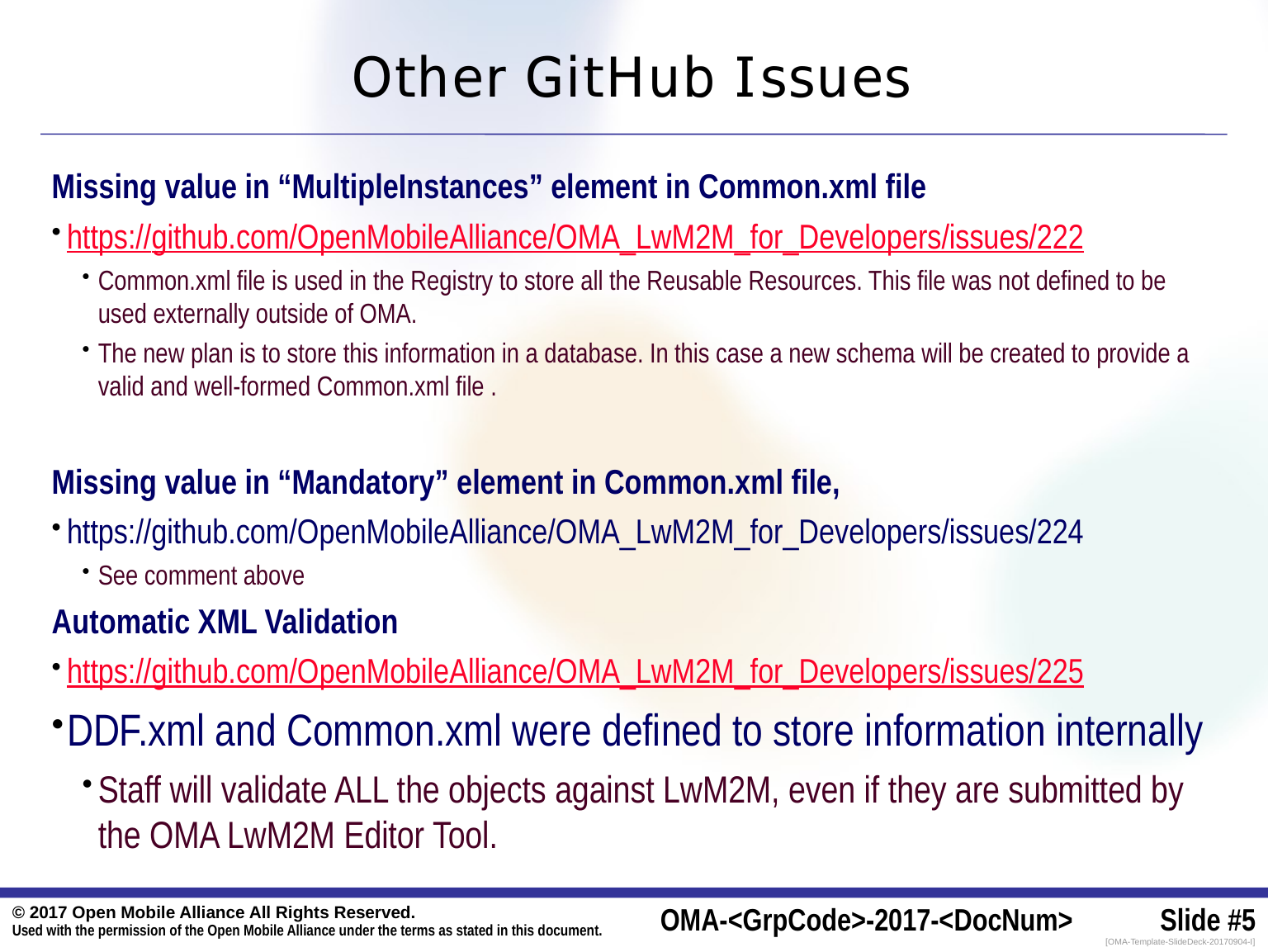

# Other GitHub Issues
Missing value in “MultipleInstances” element in Common.xml file
https://github.com/OpenMobileAlliance/OMA_LwM2M_for_Developers/issues/222
Common.xml file is used in the Registry to store all the Reusable Resources. This file was not defined to be used externally outside of OMA.
The new plan is to store this information in a database. In this case a new schema will be created to provide a valid and well-formed Common.xml file .

Missing value in “Mandatory” element in Common.xml file,
https://github.com/OpenMobileAlliance/OMA_LwM2M_for_Developers/issues/224
See comment above
Automatic XML Validation
https://github.com/OpenMobileAlliance/OMA_LwM2M_for_Developers/issues/225
DDF.xml and Common.xml were defined to store information internally
Staff will validate ALL the objects against LwM2M, even if they are submitted by the OMA LwM2M Editor Tool.